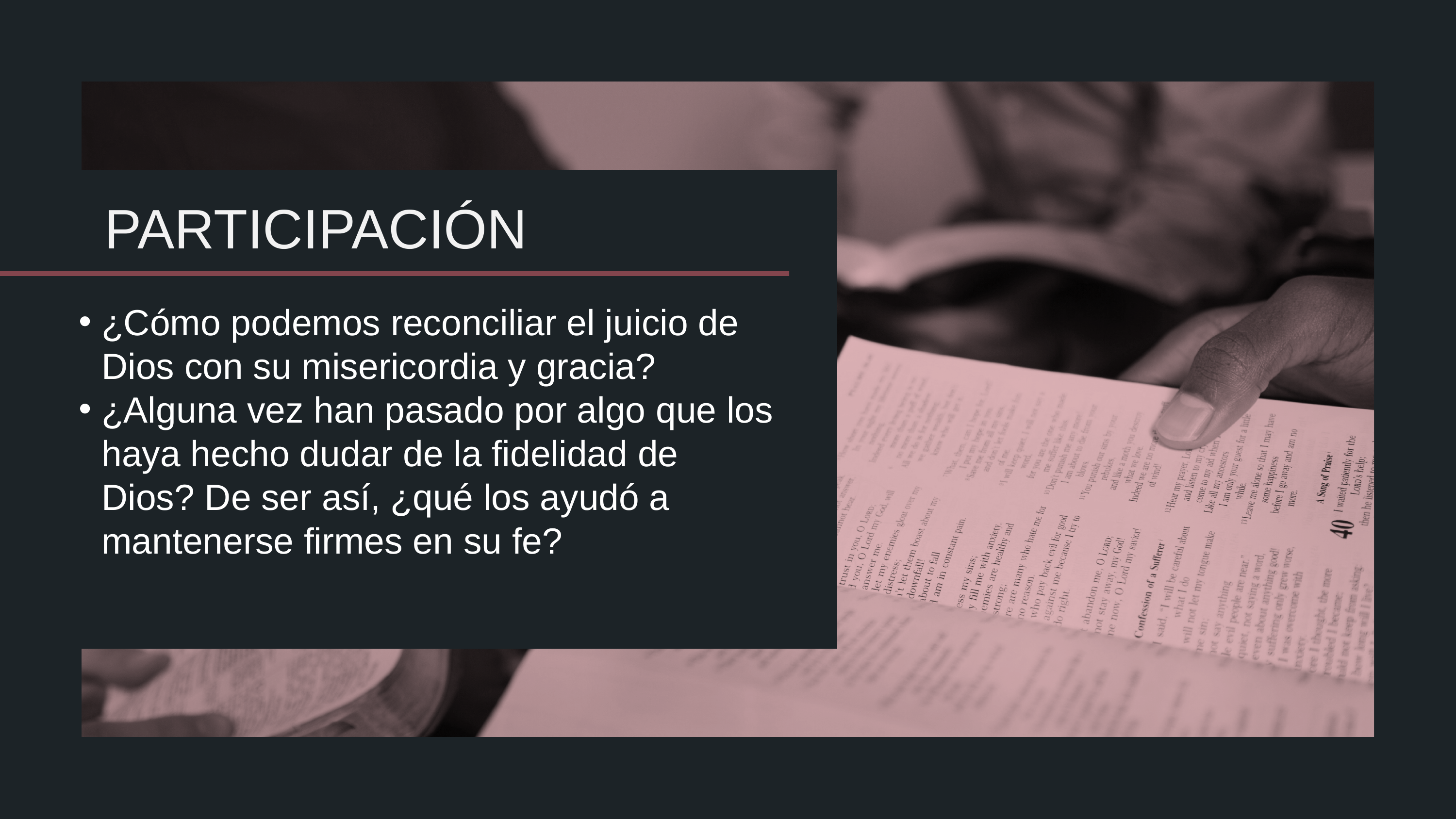

¿Cómo podemos reconciliar el juicio de Dios con su misericordia y gracia?
¿Alguna vez han pasado por algo que los haya hecho dudar de la fidelidad de Dios? De ser así, ¿qué los ayudó a mantenerse firmes en su fe?